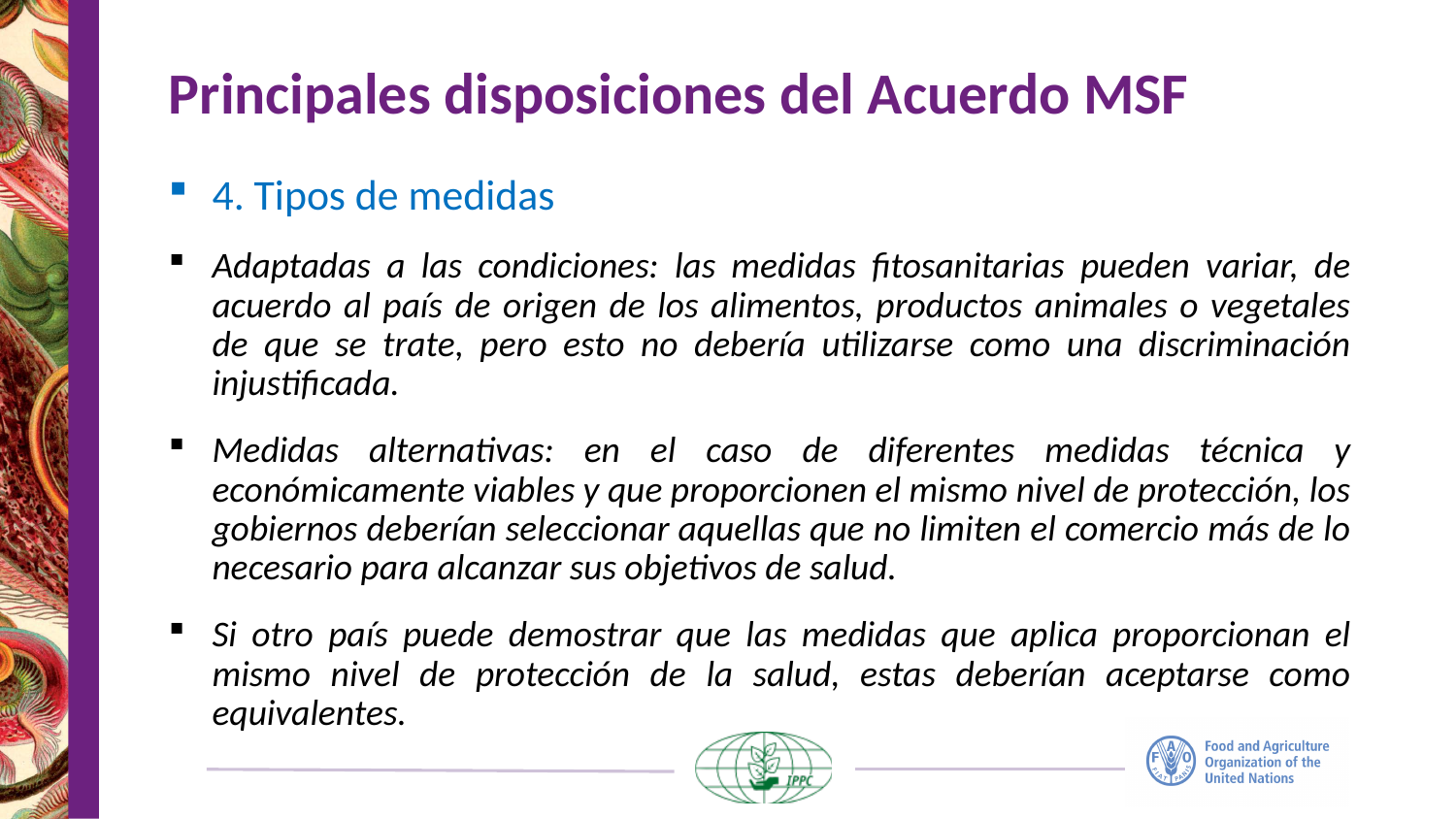

# Principales disposiciones del Acuerdo MSF
4. Tipos de medidas
Adaptadas a las condiciones: las medidas fitosanitarias pueden variar, de acuerdo al país de origen de los alimentos, productos animales o vegetales de que se trate, pero esto no debería utilizarse como una discriminación injustificada.
Medidas alternativas: en el caso de diferentes medidas técnica y económicamente viables y que proporcionen el mismo nivel de protección, los gobiernos deberían seleccionar aquellas que no limiten el comercio más de lo necesario para alcanzar sus objetivos de salud.
Si otro país puede demostrar que las medidas que aplica proporcionan el mismo nivel de protección de la salud, estas deberían aceptarse como equivalentes.